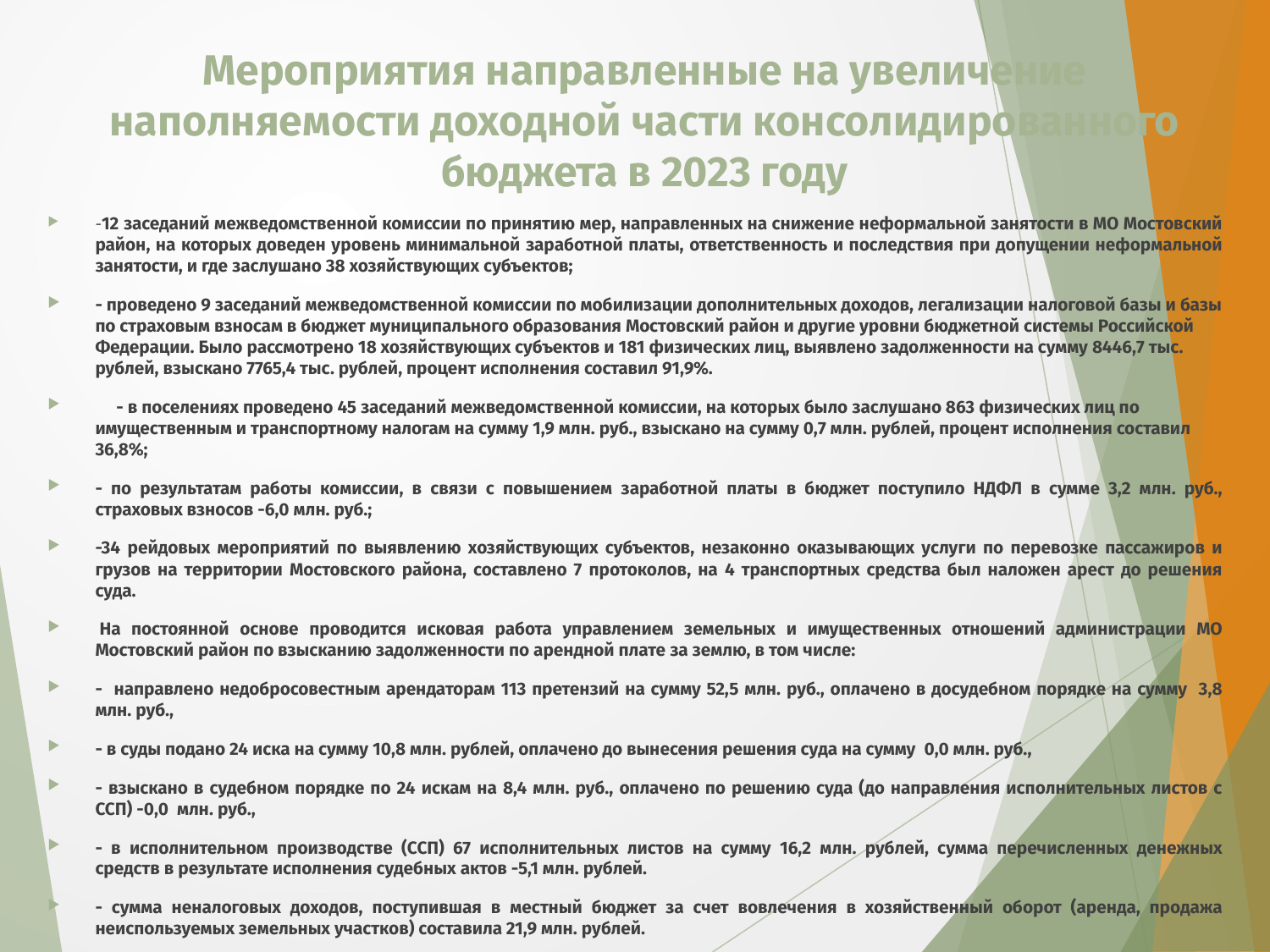

# Мероприятия направленные на увеличение наполняемости доходной части консолидированного бюджета в 2023 году
-12 заседаний межведомственной комиссии по принятию мер, направленных на снижение неформальной занятости в МО Мостовский район, на которых доведен уровень минимальной заработной платы, ответственность и последствия при допущении неформальной занятости, и где заслушано 38 хозяйствующих субъектов;
- проведено 9 заседаний межведомственной комиссии по мобилизации дополнительных доходов, легализации налоговой базы и базы по страховым взносам в бюджет муниципального образования Мостовский район и другие уровни бюджетной системы Российской Федерации. Было рассмотрено 18 хозяйствующих субъектов и 181 физических лиц, выявлено задолженности на сумму 8446,7 тыс. рублей, взыскано 7765,4 тыс. рублей, процент исполнения составил 91,9%.
     - в поселениях проведено 45 заседаний межведомственной комиссии, на которых было заслушано 863 физических лиц по имущественным и транспортному налогам на сумму 1,9 млн. руб., взыскано на сумму 0,7 млн. рублей, процент исполнения составил 36,8%;
- по результатам работы комиссии, в связи с повышением заработной платы в бюджет поступило НДФЛ в сумме 3,2 млн. руб., страховых взносов -6,0 млн. руб.;
-34 рейдовых мероприятий по выявлению хозяйствующих субъектов, незаконно оказывающих услуги по перевозке пассажиров и грузов на территории Мостовского района, составлено 7 протоколов, на 4 транспортных средства был наложен арест до решения суда.
 На постоянной основе проводится исковая работа управлением земельных и имущественных отношений администрации МО Мостовский район по взысканию задолженности по арендной плате за землю, в том числе:
-  направлено недобросовестным арендаторам 113 претензий на сумму 52,5 млн. руб., оплачено в досудебном порядке на сумму  3,8 млн. руб.,
- в суды подано 24 иска на сумму 10,8 млн. рублей, оплачено до вынесения решения суда на сумму  0,0 млн. руб.,
- взыскано в судебном порядке по 24 искам на 8,4 млн. руб., оплачено по решению суда (до направления исполнительных листов с ССП) -0,0  млн. руб.,
- в исполнительном производстве (ССП) 67 исполнительных листов на сумму 16,2 млн. рублей, сумма перечисленных денежных средств в результате исполнения судебных актов -5,1 млн. рублей.
- сумма неналоговых доходов, поступившая в местный бюджет за счет вовлечения в хозяйственный оборот (аренда, продажа неиспользуемых земельных участков) составила 21,9 млн. рублей.